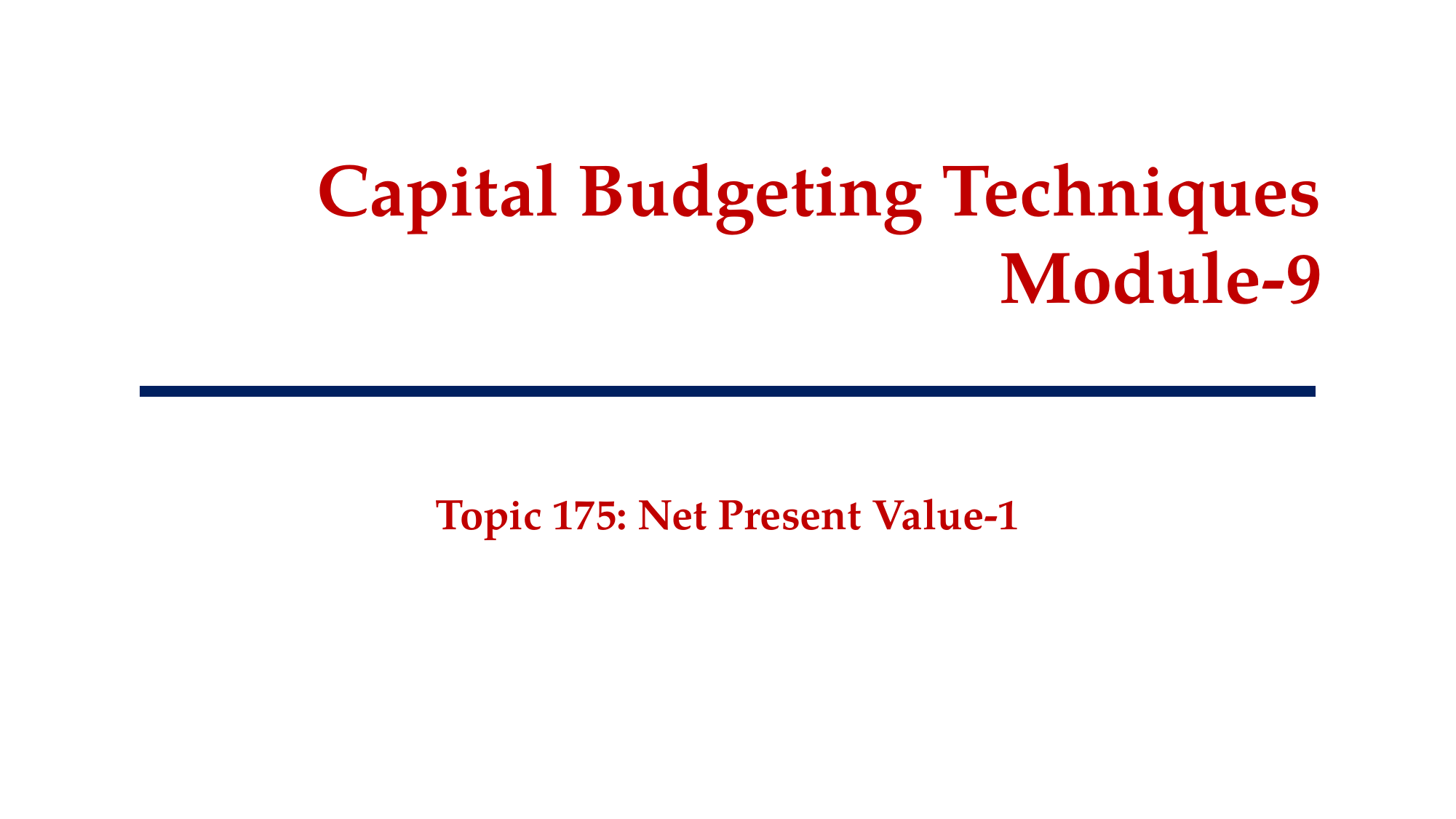

Capital Budgeting Techniques
Module-9
Topic 175: Net Present Value-1